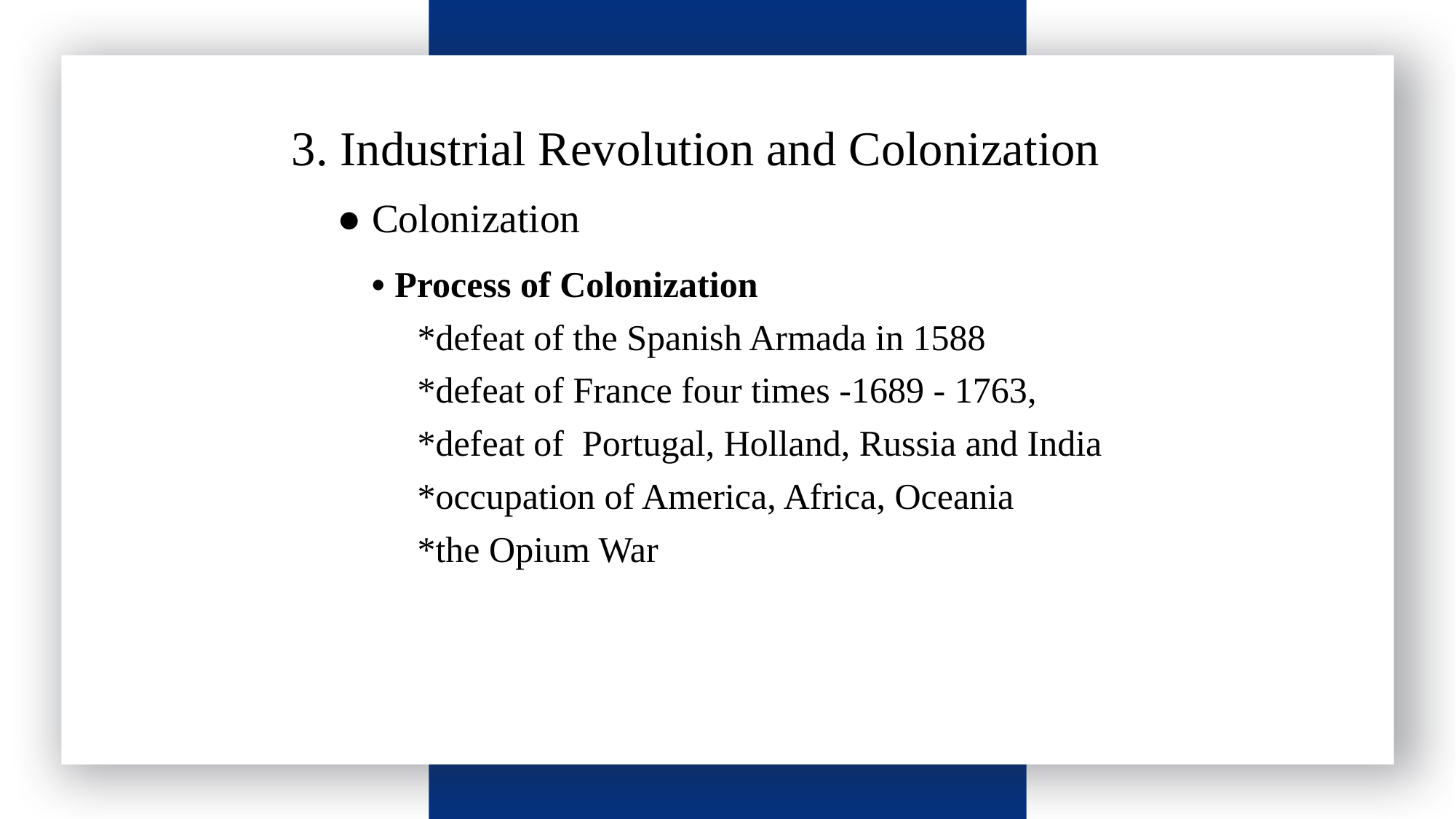

3. Industrial Revolution and Colonization
● Colonization
• Process of Colonization
     *defeat of the Spanish Armada in 1588
     *defeat of France four times -1689 - 1763,
     *defeat of  Portugal, Holland, Russia and India
     *occupation of America, Africa, Oceania
     *the Opium War